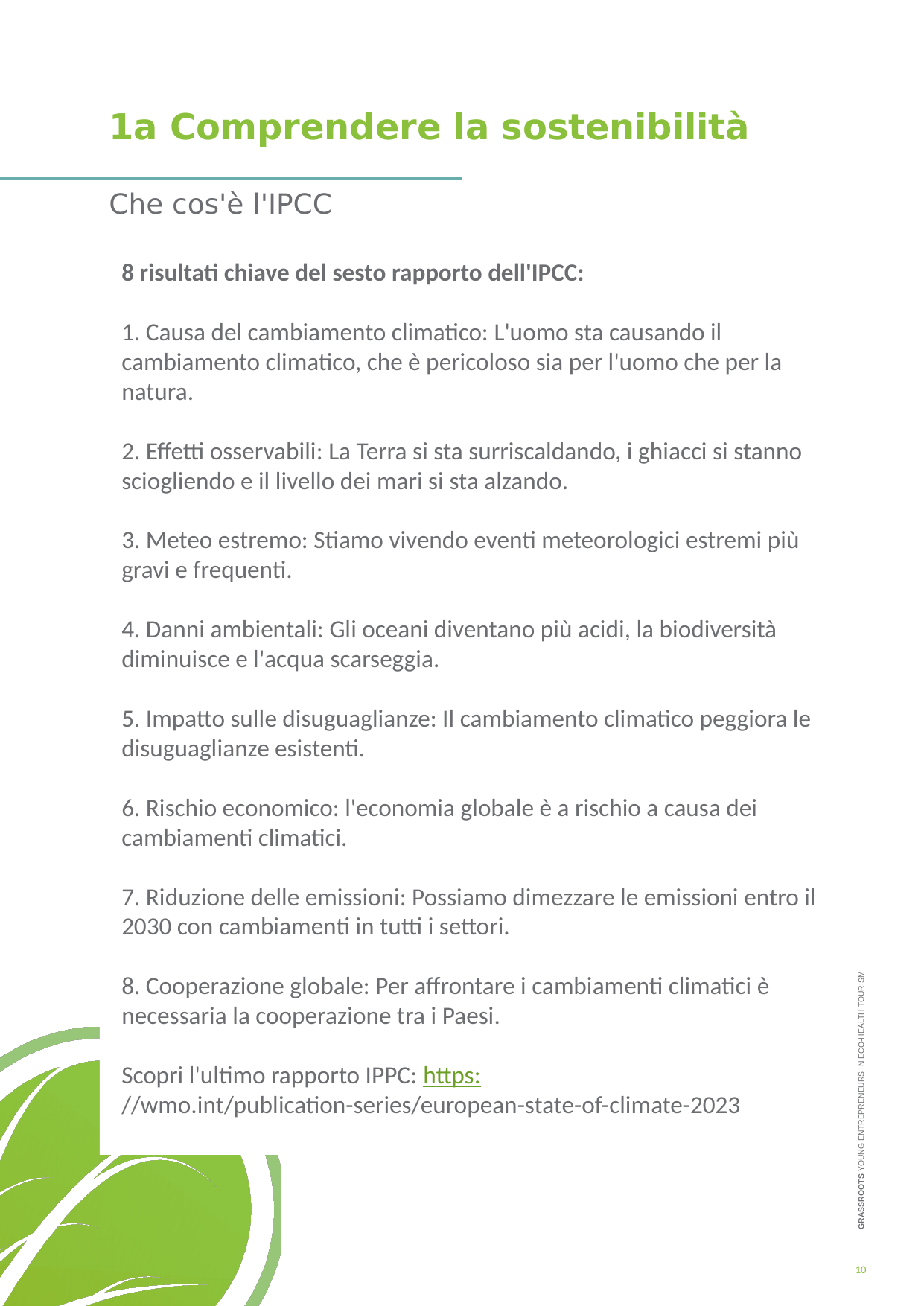

1a Comprendere la sostenibilità
Che cos'è l'IPCC
8 risultati chiave del sesto rapporto dell'IPCC:

1. Causa del cambiamento climatico: L'uomo sta causando il cambiamento climatico, che è pericoloso sia per l'uomo che per la natura.

2. Effetti osservabili: La Terra si sta surriscaldando, i ghiacci si stanno sciogliendo e il livello dei mari si sta alzando.

3. Meteo estremo: Stiamo vivendo eventi meteorologici estremi più gravi e frequenti.

4. Danni ambientali: Gli oceani diventano più acidi, la biodiversità diminuisce e l'acqua scarseggia.

5. Impatto sulle disuguaglianze: Il cambiamento climatico peggiora le disuguaglianze esistenti.

6. Rischio economico: l'economia globale è a rischio a causa dei cambiamenti climatici.

7. Riduzione delle emissioni: Possiamo dimezzare le emissioni entro il 2030 con cambiamenti in tutti i settori.

8. Cooperazione globale: Per affrontare i cambiamenti climatici è necessaria la cooperazione tra i Paesi.

Scopri l'ultimo rapporto IPPC: https://wmo.int/publication-series/european-state-of-climate-2023

10